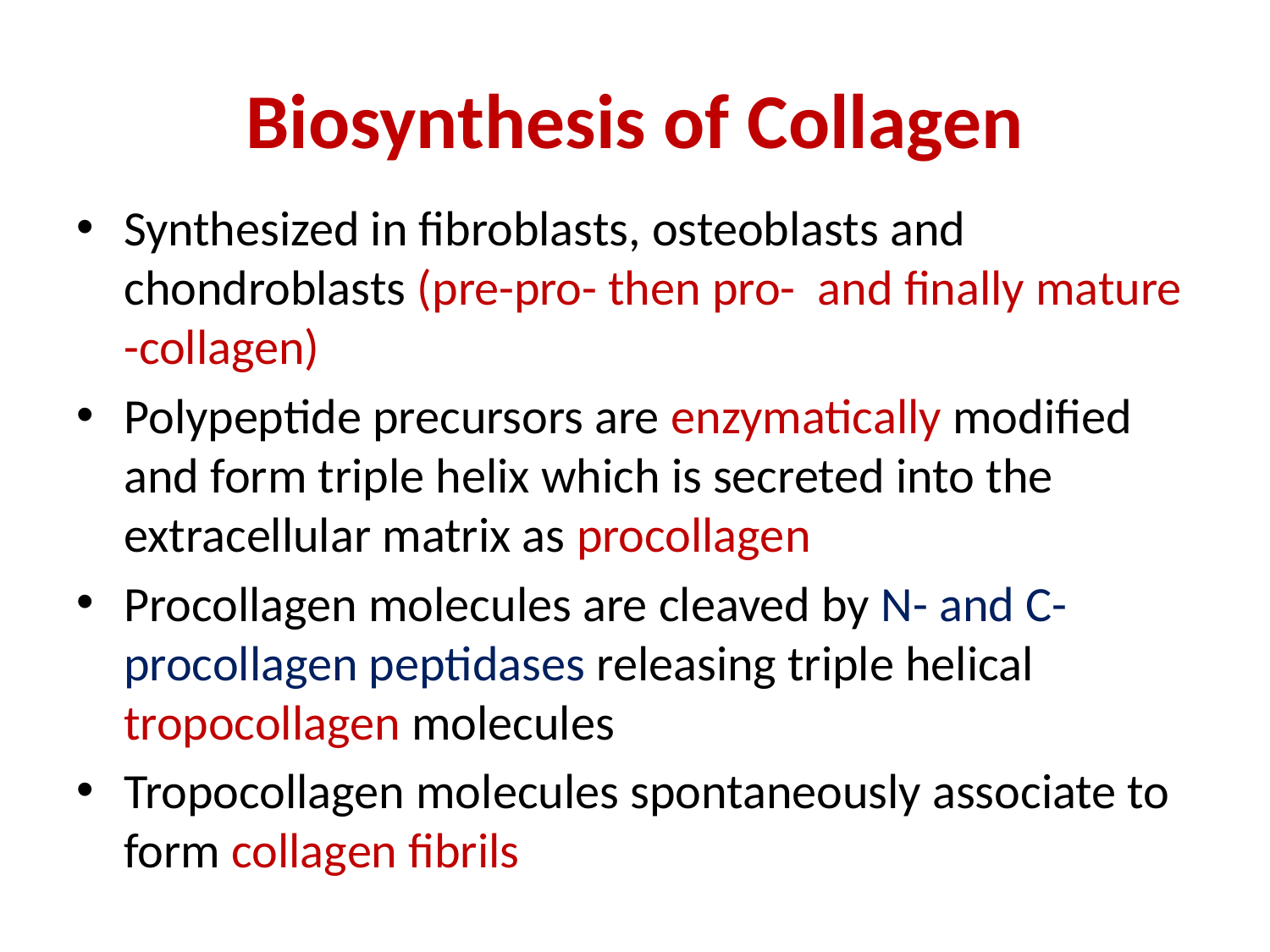

# Biosynthesis of Collagen
Synthesized in fibroblasts, osteoblasts and chondroblasts (pre-pro- then pro-  and finally mature -collagen)
Polypeptide precursors are enzymatically modified and form triple helix which is secreted into the extracellular matrix as procollagen
Procollagen molecules are cleaved by N- and C- procollagen peptidases releasing triple helical tropocollagen molecules
Tropocollagen molecules spontaneously associate to form collagen fibrils